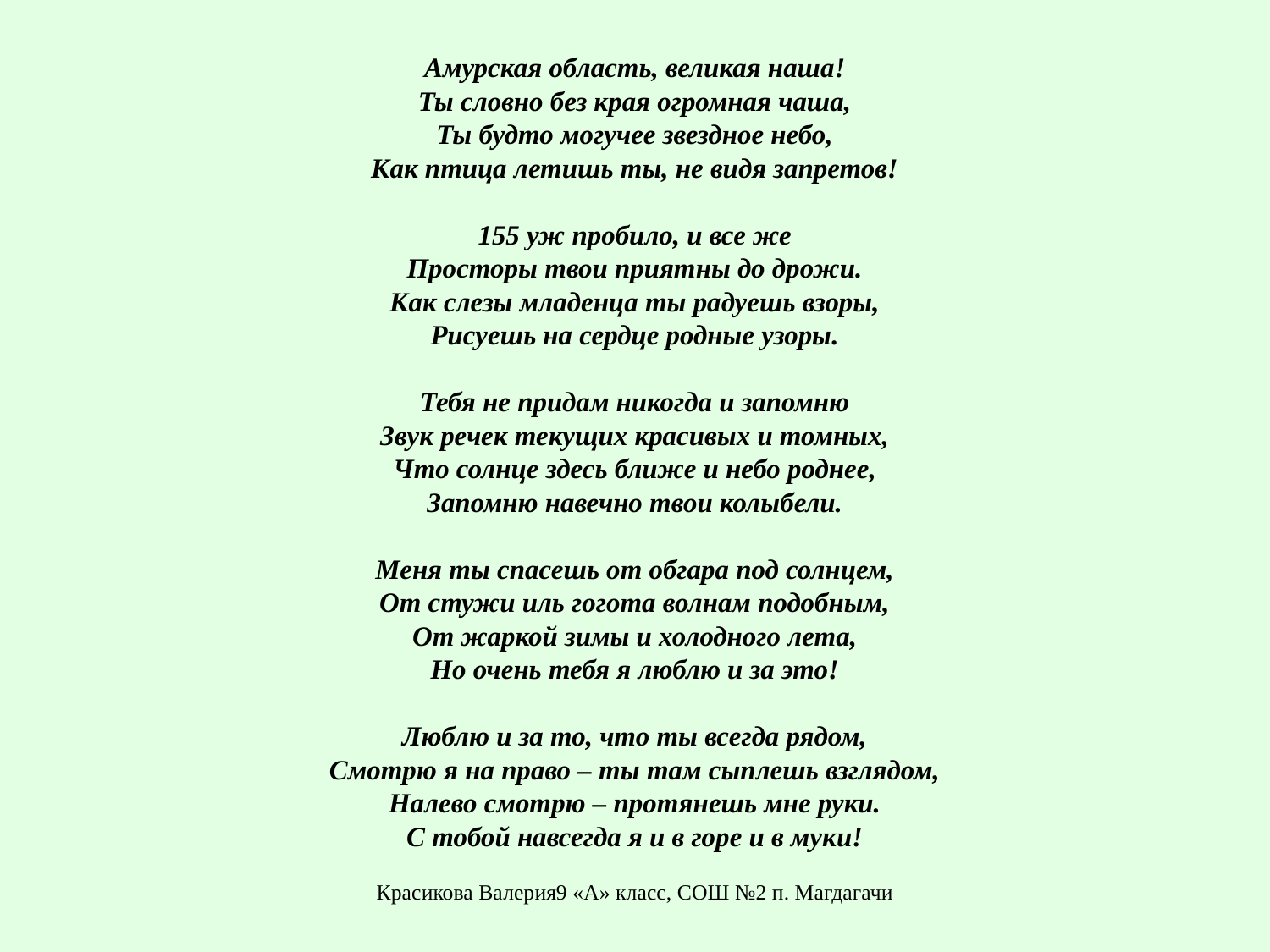

# Амурская область, великая наша! Ты словно без края огромная чаша, Ты будто могучее звездное небо, Как птица летишь ты, не видя запретов!   155 уж пробило, и все же Просторы твои приятны до дрожи. Как слезы младенца ты радуешь взоры, Рисуешь на сердце родные узоры.   Тебя не придам никогда и запомню Звук речек текущих красивых и томных, Что солнце здесь ближе и небо роднее, Запомню навечно твои колыбели.   Меня ты спасешь от обгара под солнцем, От стужи иль гогота волнам подобным, От жаркой зимы и холодного лета, Но очень тебя я люблю и за это!   Люблю и за то, что ты всегда рядом, Смотрю я на право – ты там сыплешь взглядом, Налево смотрю – протянешь мне руки. С тобой навсегда я и в горе и в муки! Красикова Валерия9 «А» класс, СОШ №2 п. Магдагачи